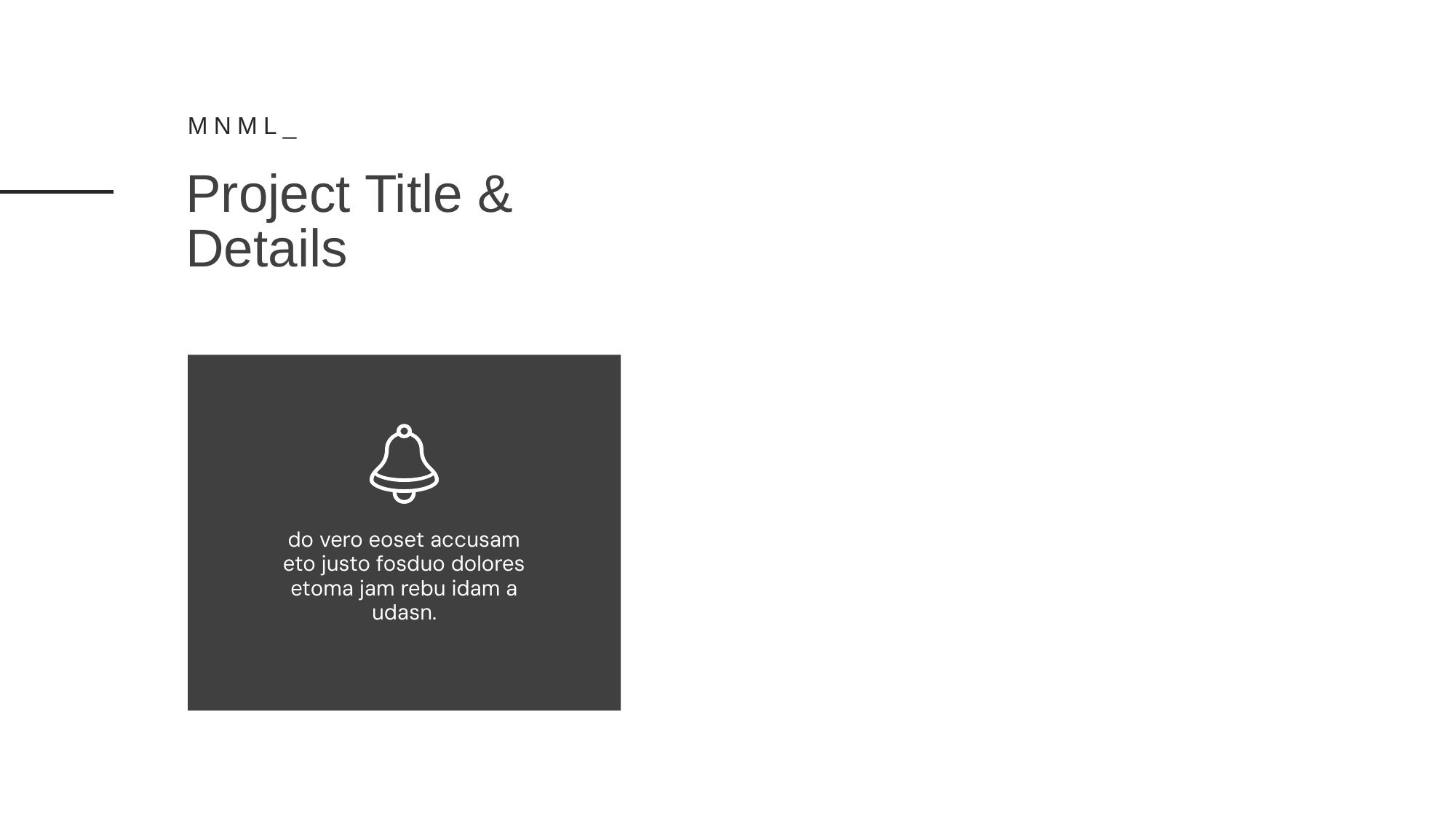

Mnml_
Project Title & Details

do vero eoset accusam eto justo fosduo dolores etoma jam rebu idam a udasn.